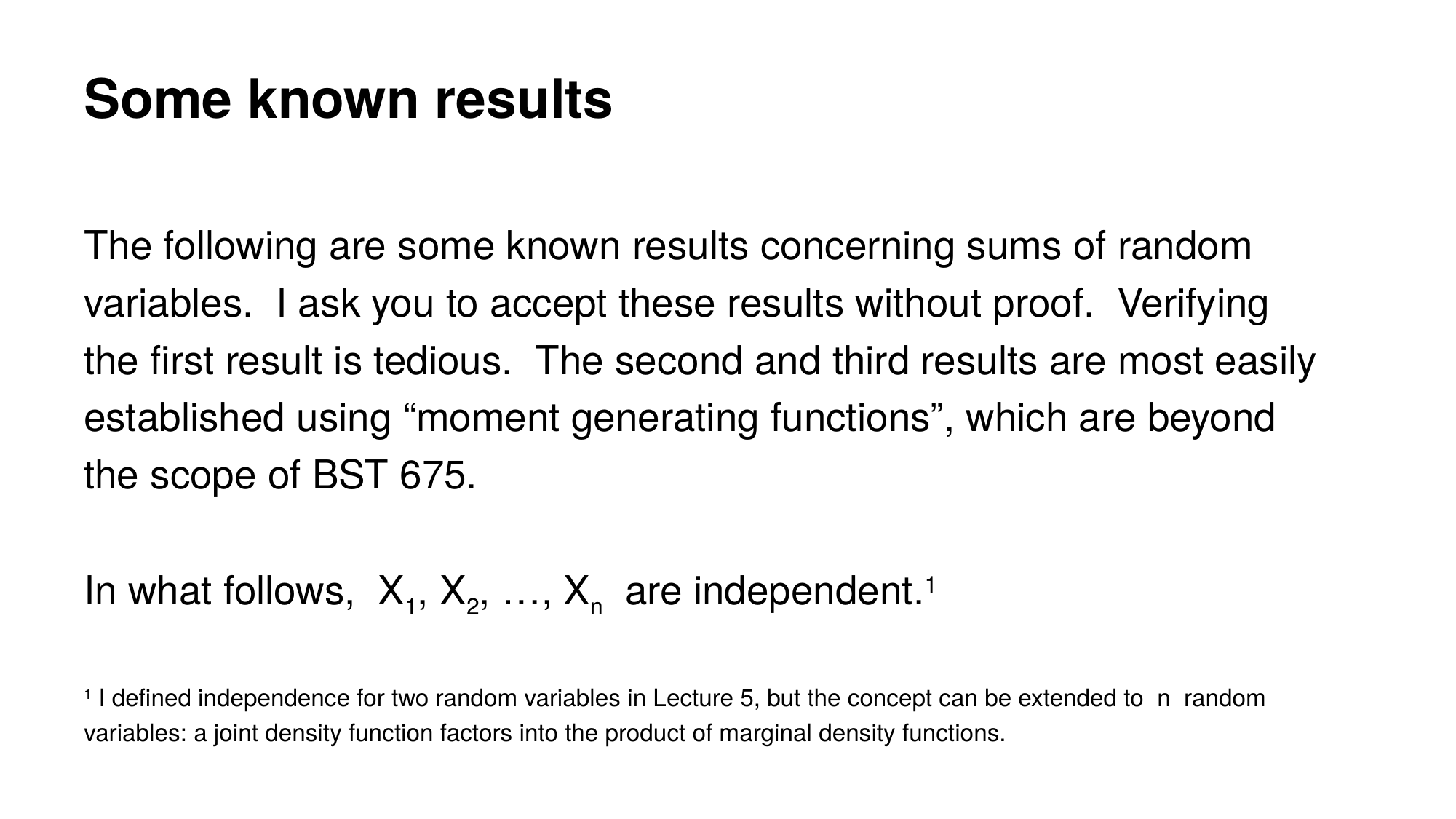

# Some known results
The following are some known results concerning sums of random variables.  I ask you to accept these results without proof.  Verifying the first result is tedious.  The second and third results are most easily established using “moment generating functions”, which are beyond the scope of BST 675.

In what follows,  X1, X2, …, Xn  are independent.1

1 I defined independence for two random variables in Lecture 5, but the concept can be extended to  n  random variables: a joint density function factors into the product of marginal density functions.